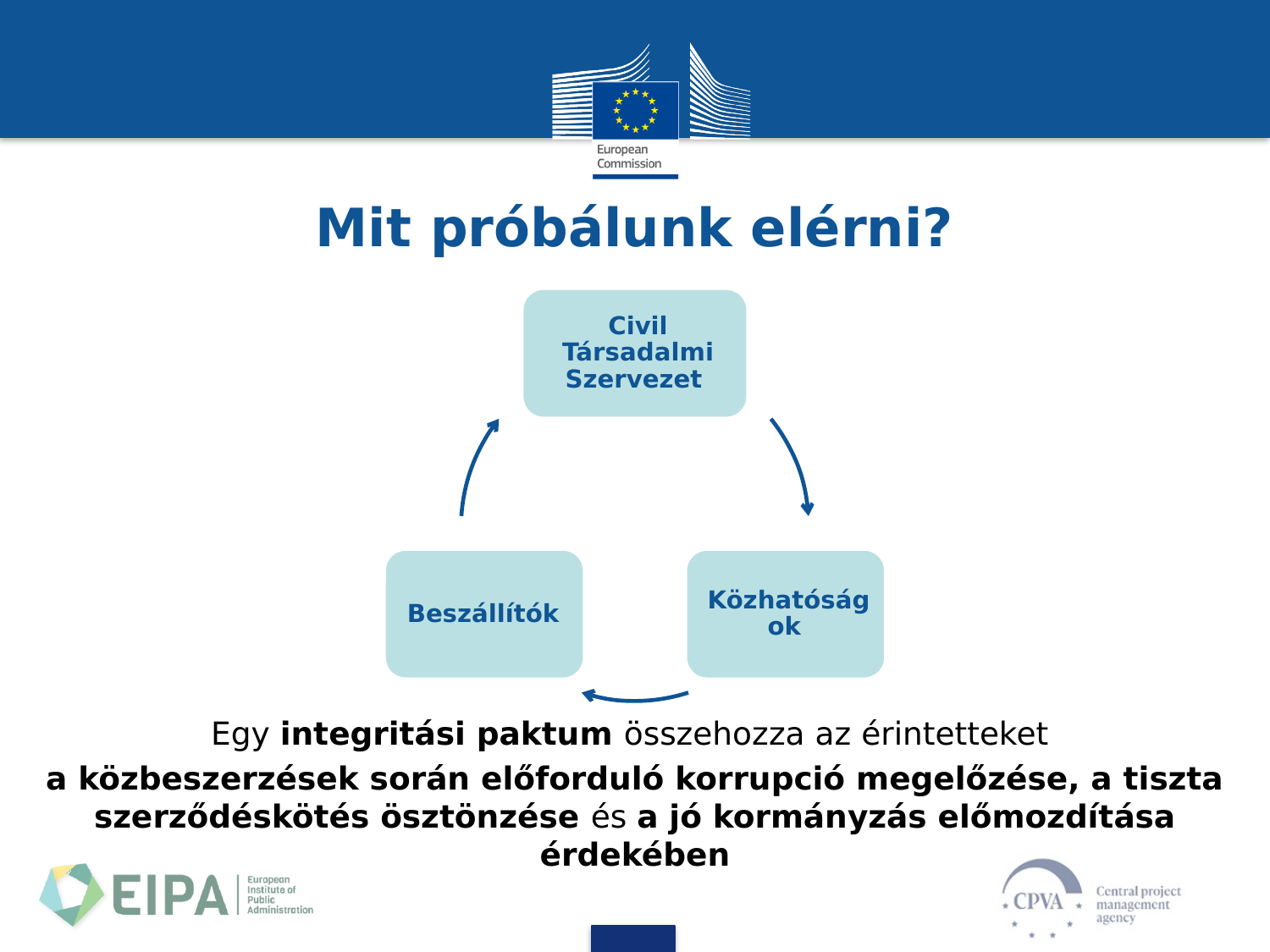

# Mit próbálunk elérni?
Civil Társadalmi Szervezet
Közhatóságok
Beszállítók
Egy integritási paktum összehozza az érintetteket
a közbeszerzések során előforduló korrupció megelőzése, a tiszta szerződéskötés ösztönzése és a jó kormányzás előmozdítása érdekében